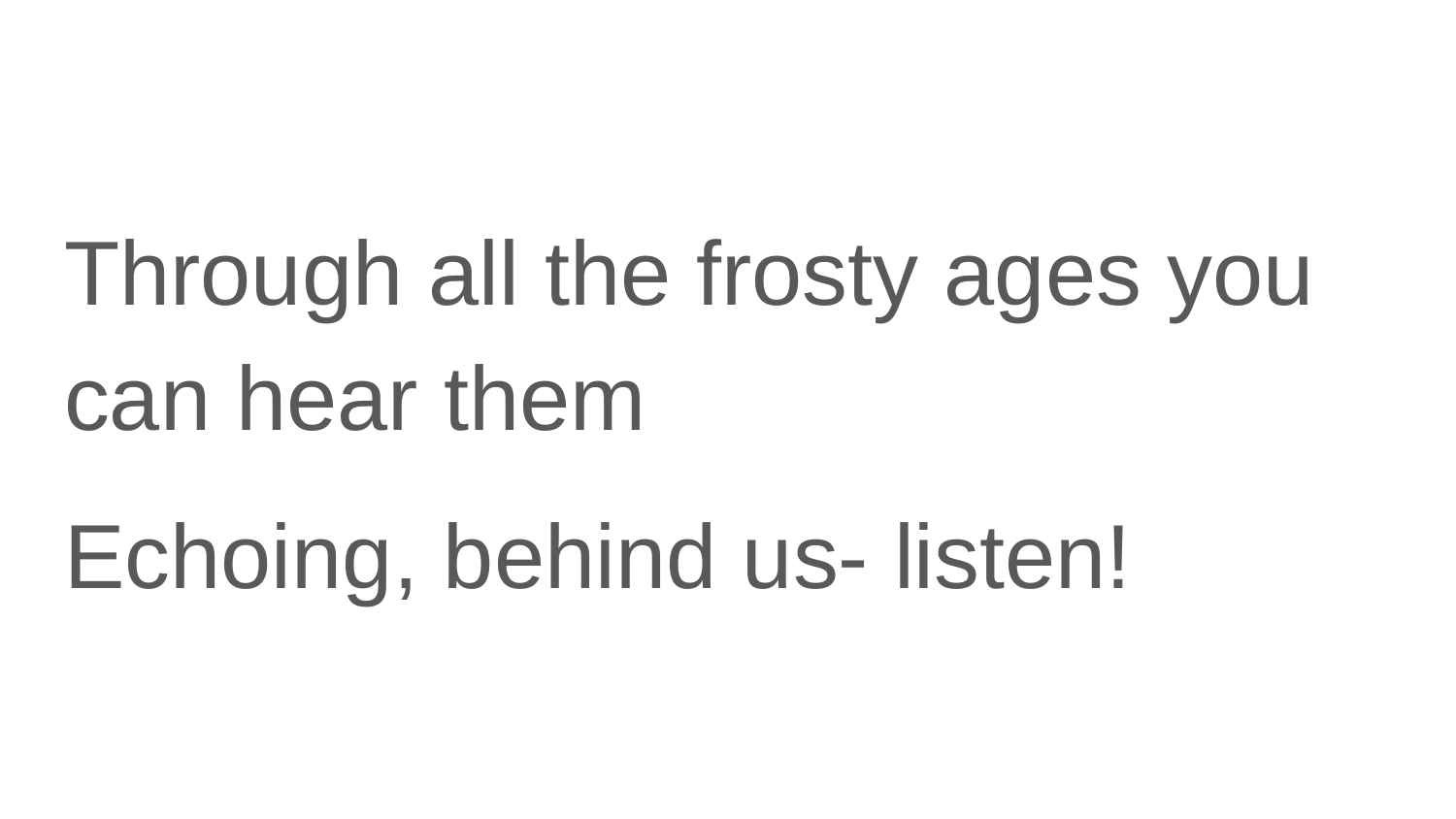

#
Through all the frosty ages you can hear them
Echoing, behind us- listen!